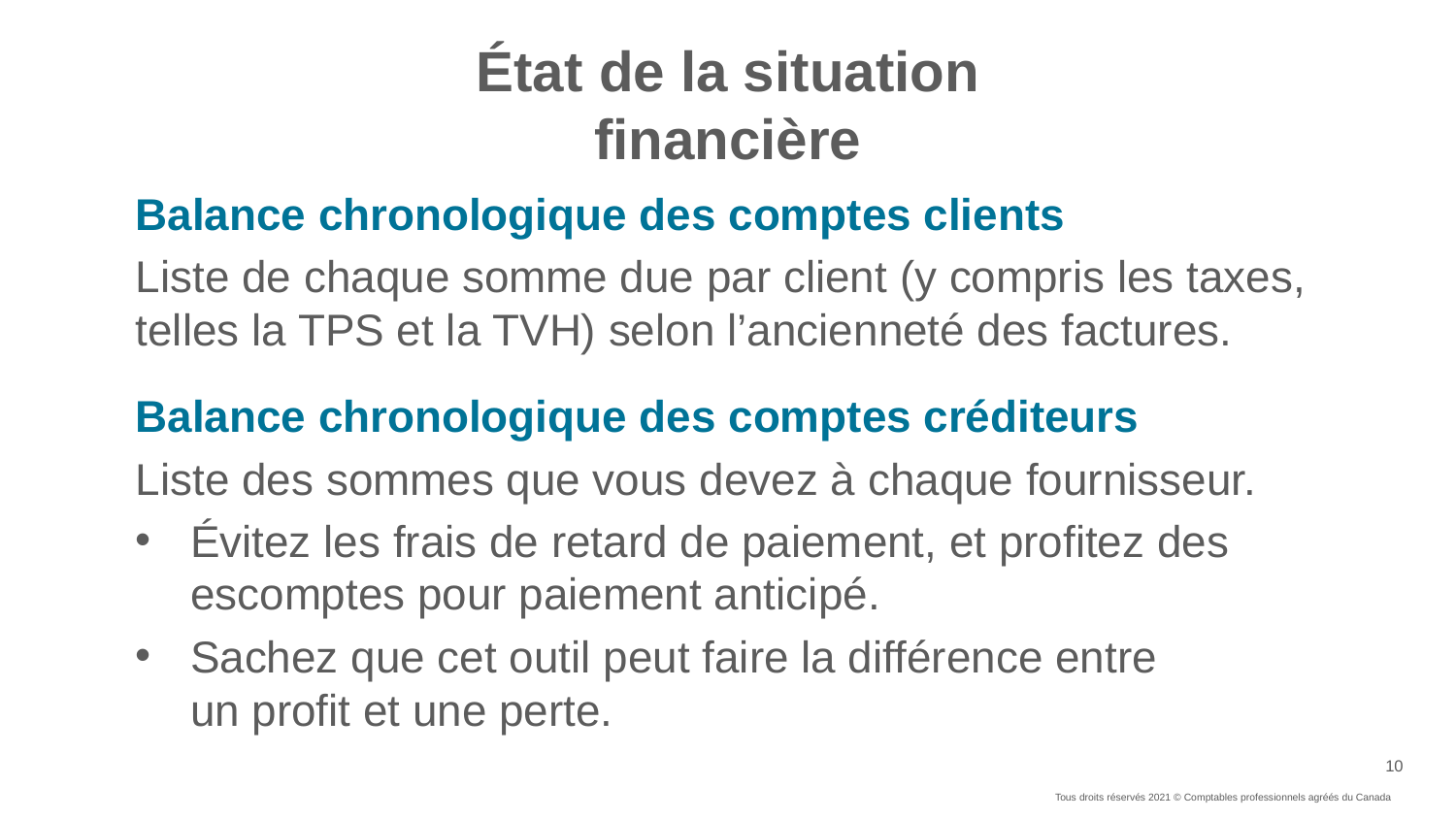

# État de la situation financière
Balance chronologique des comptes clients
Liste de chaque somme due par client (y compris les taxes, telles la TPS et la TVH) selon l’ancienneté des factures.
Balance chronologique des comptes créditeurs
Liste des sommes que vous devez à chaque fournisseur.
Évitez les frais de retard de paiement, et profitez des escomptes pour paiement anticipé.
Sachez que cet outil peut faire la différence entre
un profit et une perte.
Tous droits réservés 2021 © Comptables professionnels agréés du Canada